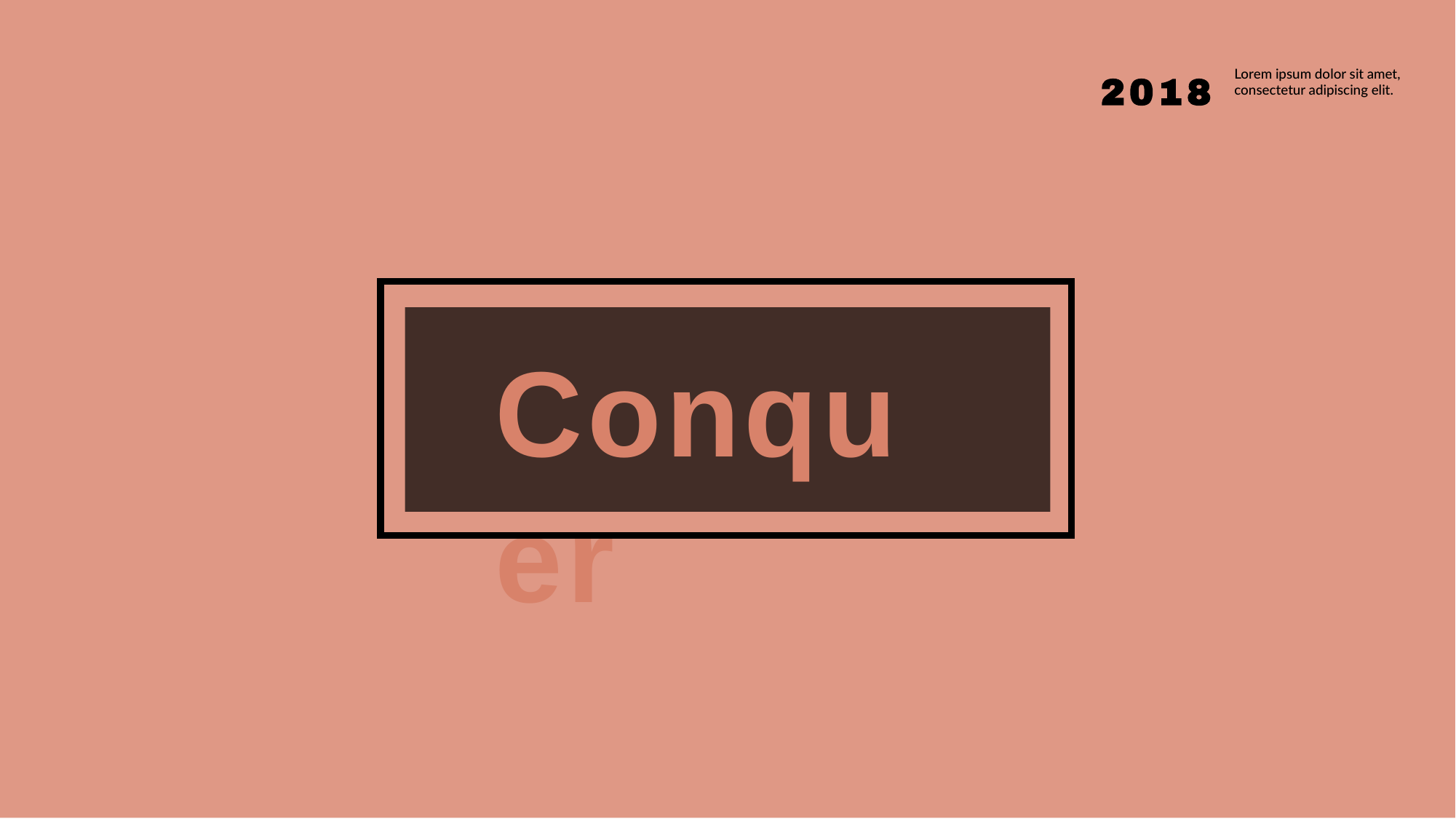

2018
Lorem ipsum dolor sit amet, consectetur adipiscing elit.

Conquer